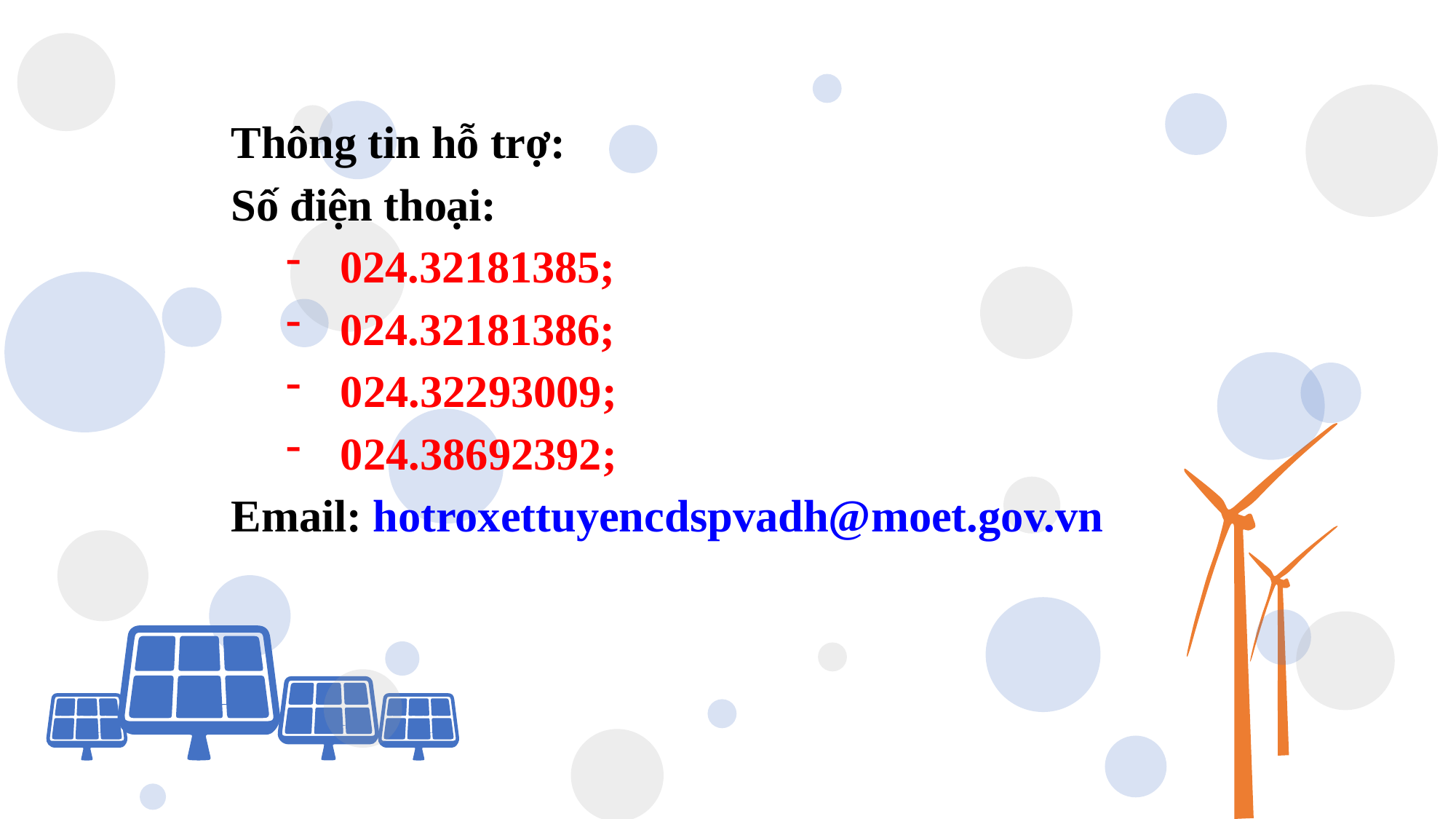

Thông tin hỗ trợ:
Số điện thoại:
024.32181385;
024.32181386;
024.32293009;
024.38692392;
Email: hotroxettuyencdspvadh@moet.gov.vn